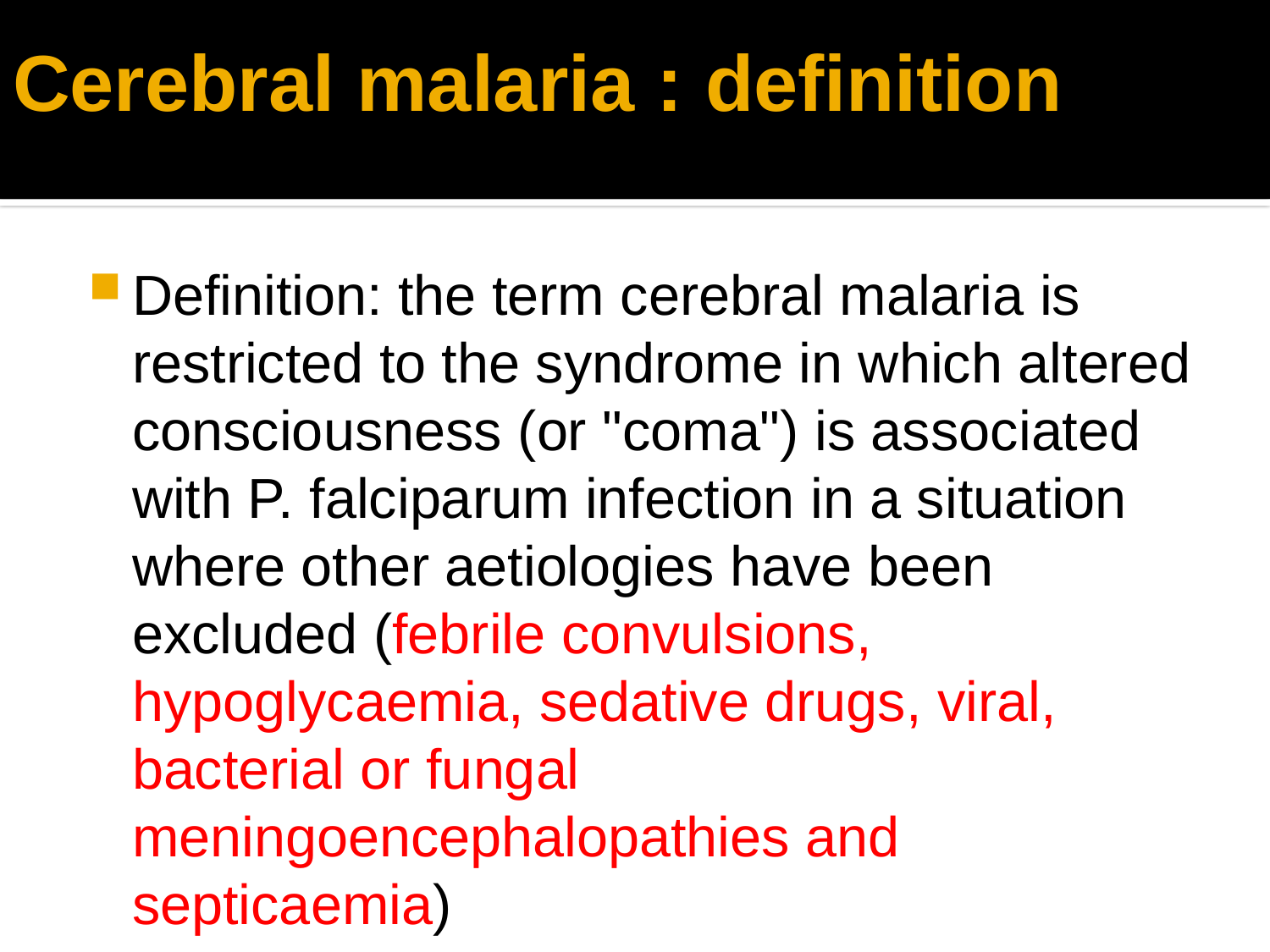

# Cerebral malaria : definition
Definition: the term cerebral malaria is restricted to the syndrome in which altered consciousness (or "coma") is associated with P. falciparum infection in a situation where other aetiologies have been excluded (febrile convulsions, hypoglycaemia, sedative drugs, viral, bacterial or fungal meningoencephalopathies and septicaemia)